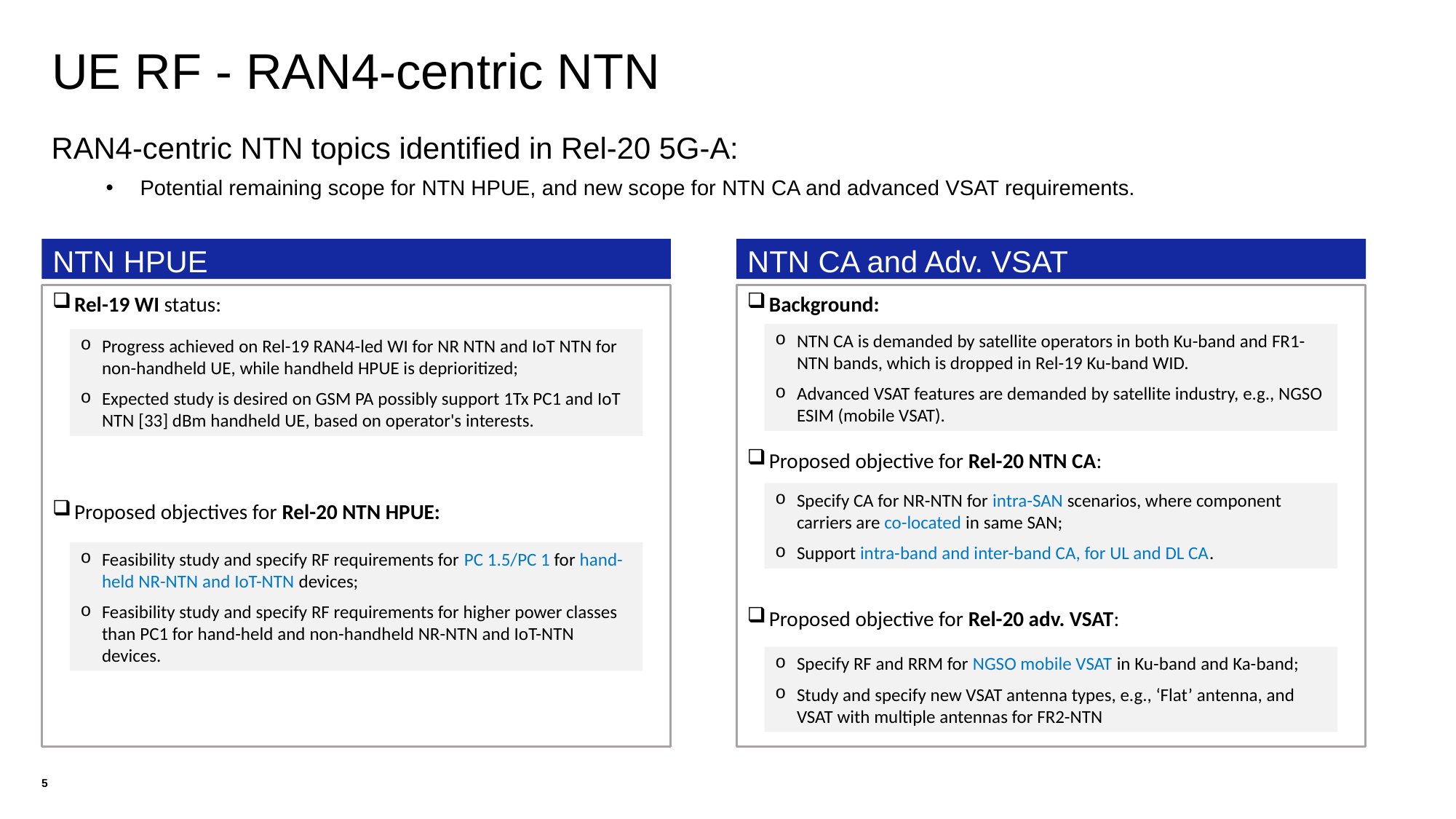

UE RF - RAN4-centric NTN
RAN4-centric NTN topics identified in Rel-20 5G-A:
Potential remaining scope for NTN HPUE, and new scope for NTN CA and advanced VSAT requirements.
NTN HPUE
NTN CA and Adv. VSAT
Rel-19 WI status:

Proposed objectives for Rel-20 NTN HPUE:

Background:

Proposed objective for Rel-20 NTN CA:

Proposed objective for Rel-20 adv. VSAT:

NTN CA is demanded by satellite operators in both Ku-band and FR1-NTN bands, which is dropped in Rel-19 Ku-band WID.
Advanced VSAT features are demanded by satellite industry, e.g., NGSO ESIM (mobile VSAT).
Progress achieved on Rel-19 RAN4-led WI for NR NTN and IoT NTN for non-handheld UE, while handheld HPUE is deprioritized;
Expected study is desired on GSM PA possibly support 1Tx PC1 and IoT NTN [33] dBm handheld UE, based on operator's interests.
Specify CA for NR-NTN for intra-SAN scenarios, where component carriers are co-located in same SAN;
Support intra-band and inter-band CA, for UL and DL CA.
Feasibility study and specify RF requirements for PC 1.5/PC 1 for hand-held NR-NTN and IoT-NTN devices;
Feasibility study and specify RF requirements for higher power classes than PC1 for hand-held and non-handheld NR-NTN and IoT-NTN devices.
Specify RF and RRM for NGSO mobile VSAT in Ku-band and Ka-band;
Study and specify new VSAT antenna types, e.g., ‘Flat’ antenna, and VSAT with multiple antennas for FR2-NTN